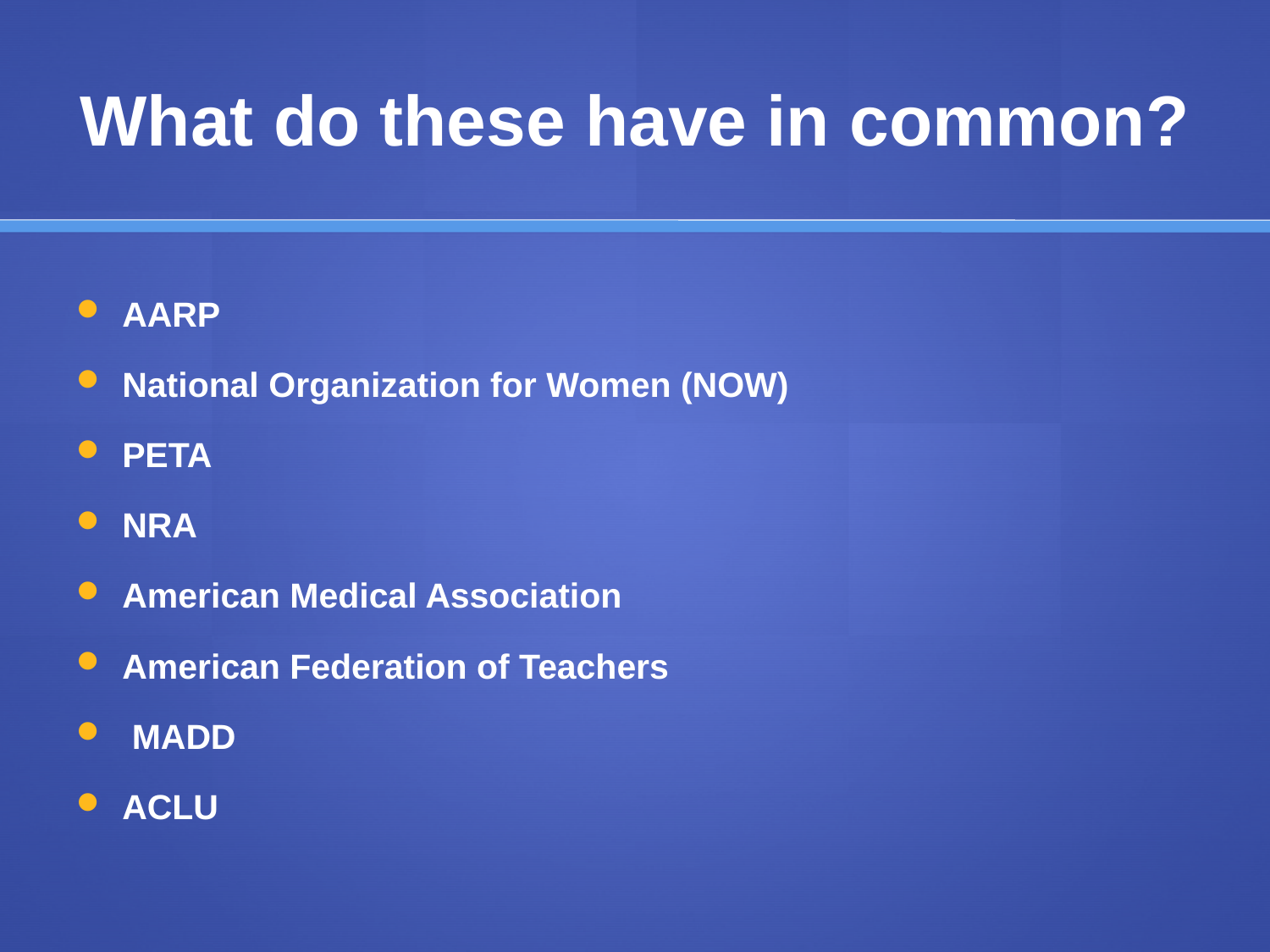

# What do these have in common?
AARP
National Organization for Women (NOW)
PETA
NRA
American Medical Association
American Federation of Teachers
 MADD
ACLU